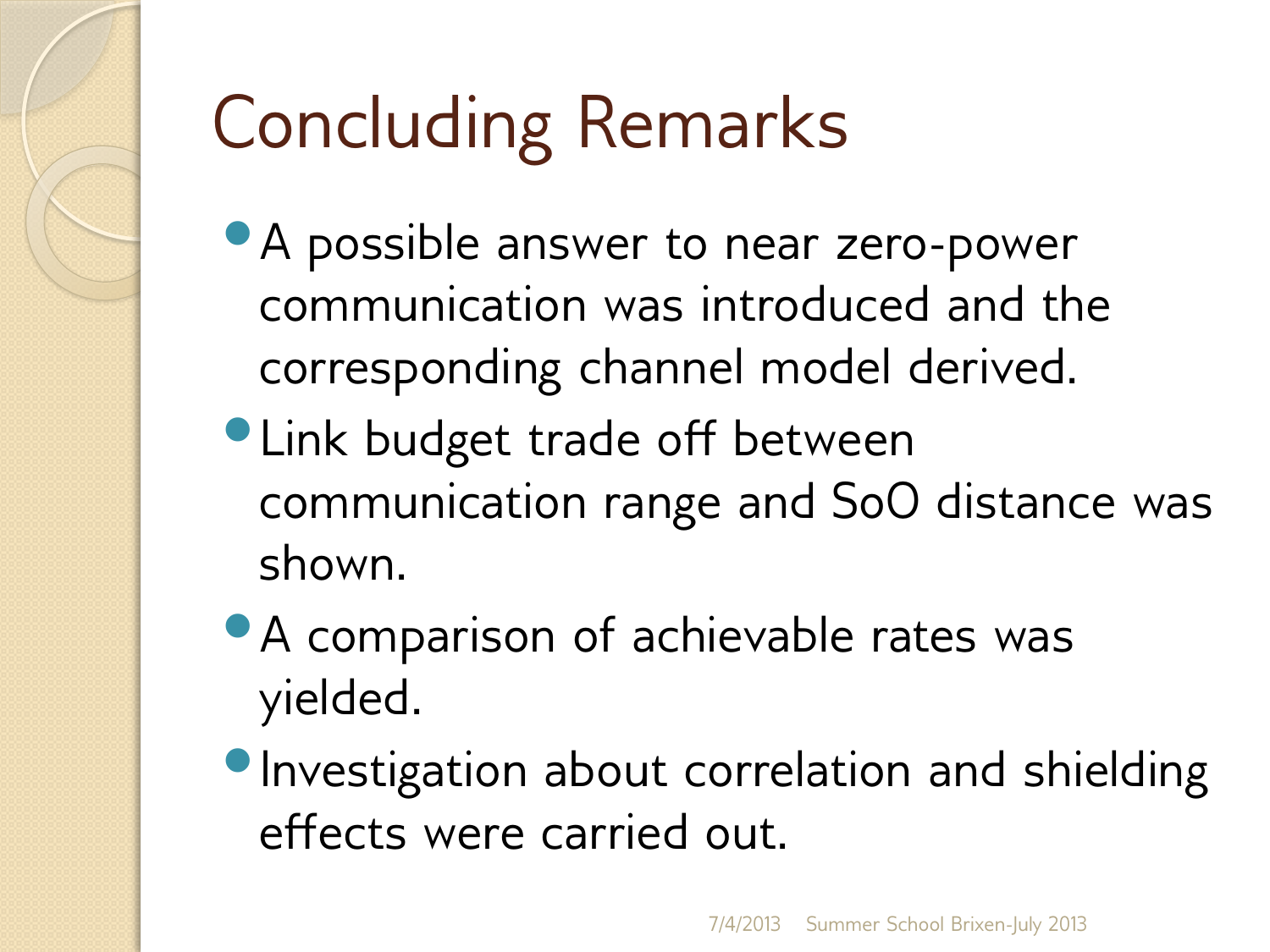

# Concluding Remarks
A possible answer to near zero-power communication was introduced and the corresponding channel model derived.
Link budget trade off between communication range and SoO distance was shown.
A comparison of achievable rates was yielded.
Investigation about correlation and shielding effects were carried out.
7/4/2013
Summer School Brixen-July 2013